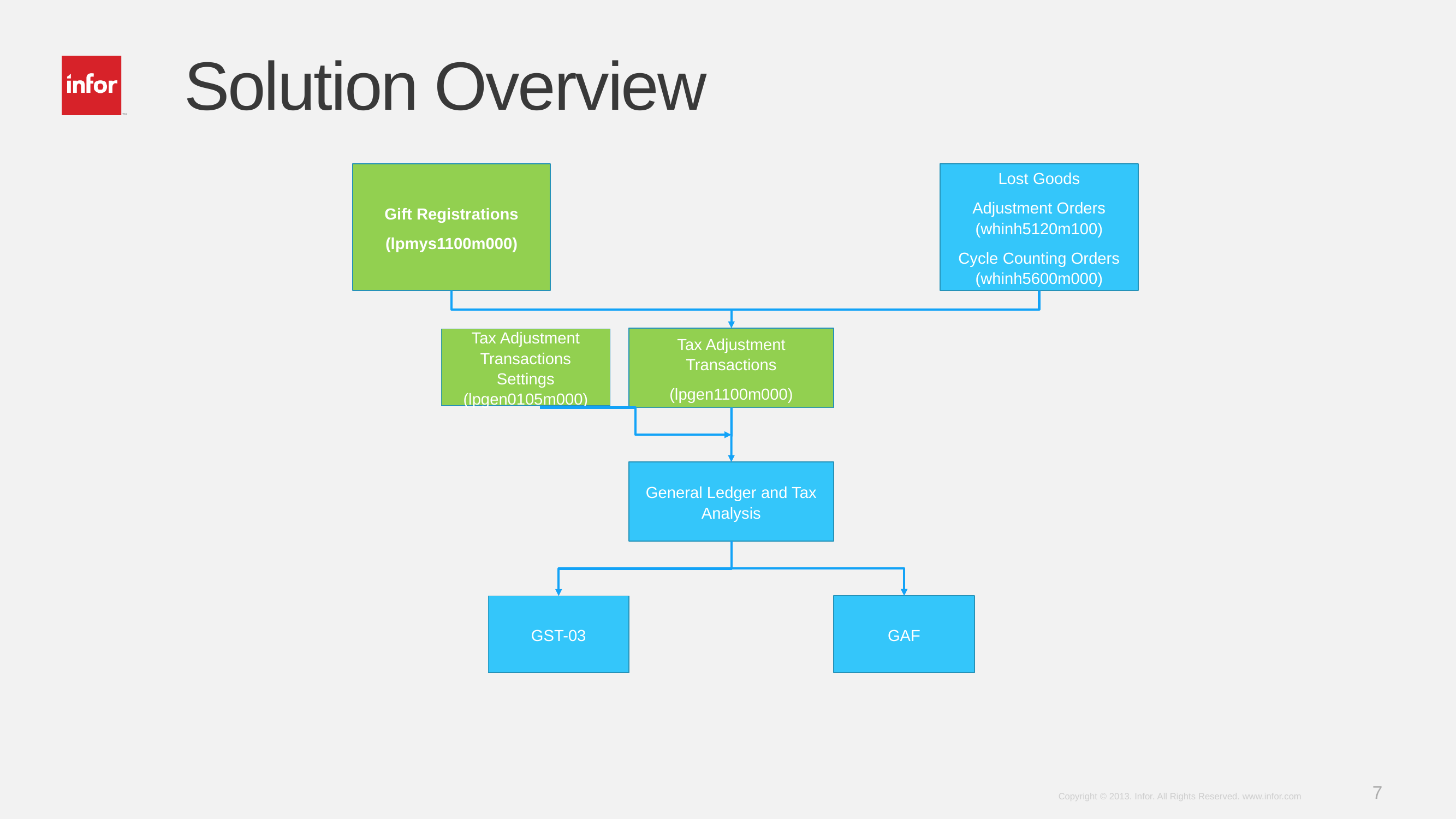

# Solution Overview

Gift Registrations
(lpmys1100m000)
Lost Goods
Adjustment Orders (whinh5120m100)
Cycle Counting Orders (whinh5600m000)
Tax Adjustment Transactions
(lpgen1100m000)
Tax Adjustment Transactions Settings (lpgen0105m000)
General Ledger and Tax Analysis
GAF
GST-03